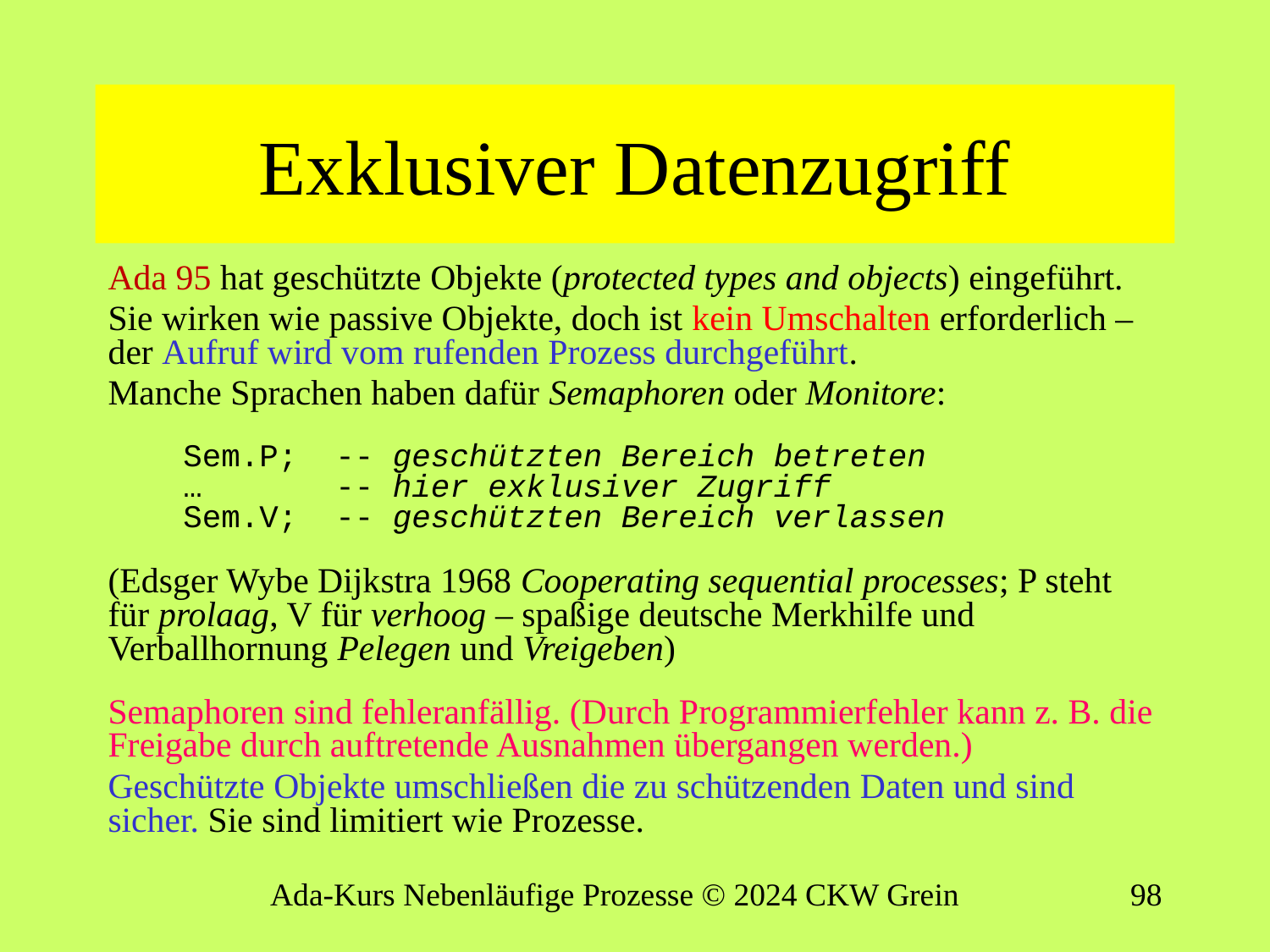

# Exklusiver Datenzugriff
Ada 95 hat geschützte Objekte (protected types and objects) eingeführt.
Sie wirken wie passive Objekte, doch ist kein Umschalten erforderlich – der Aufruf wird vom rufenden Prozess durchgeführt.
Manche Sprachen haben dafür Semaphoren oder Monitore:

Sem.P;  -- geschützten Bereich betreten
…       -- hier exklusiver Zugriff
Sem.V;  -- geschützten Bereich verlassen

(Edsger Wybe Dijkstra 1968 Cooperating sequential processes; P steht für prolaag, V für verhoog – spaßige deutsche Merkhilfe und Verballhornung Pelegen und Vreigeben)

Semaphoren sind fehleranfällig. (Durch Programmierfehler kann z. B. die Freigabe durch auftretende Ausnahmen übergangen werden.)
Geschützte Objekte umschließen die zu schützenden Daten und sind sicher. Sie sind limitiert wie Prozesse.
Ada-Kurs Nebenläufige Prozesse © 2024 CKW Grein
98